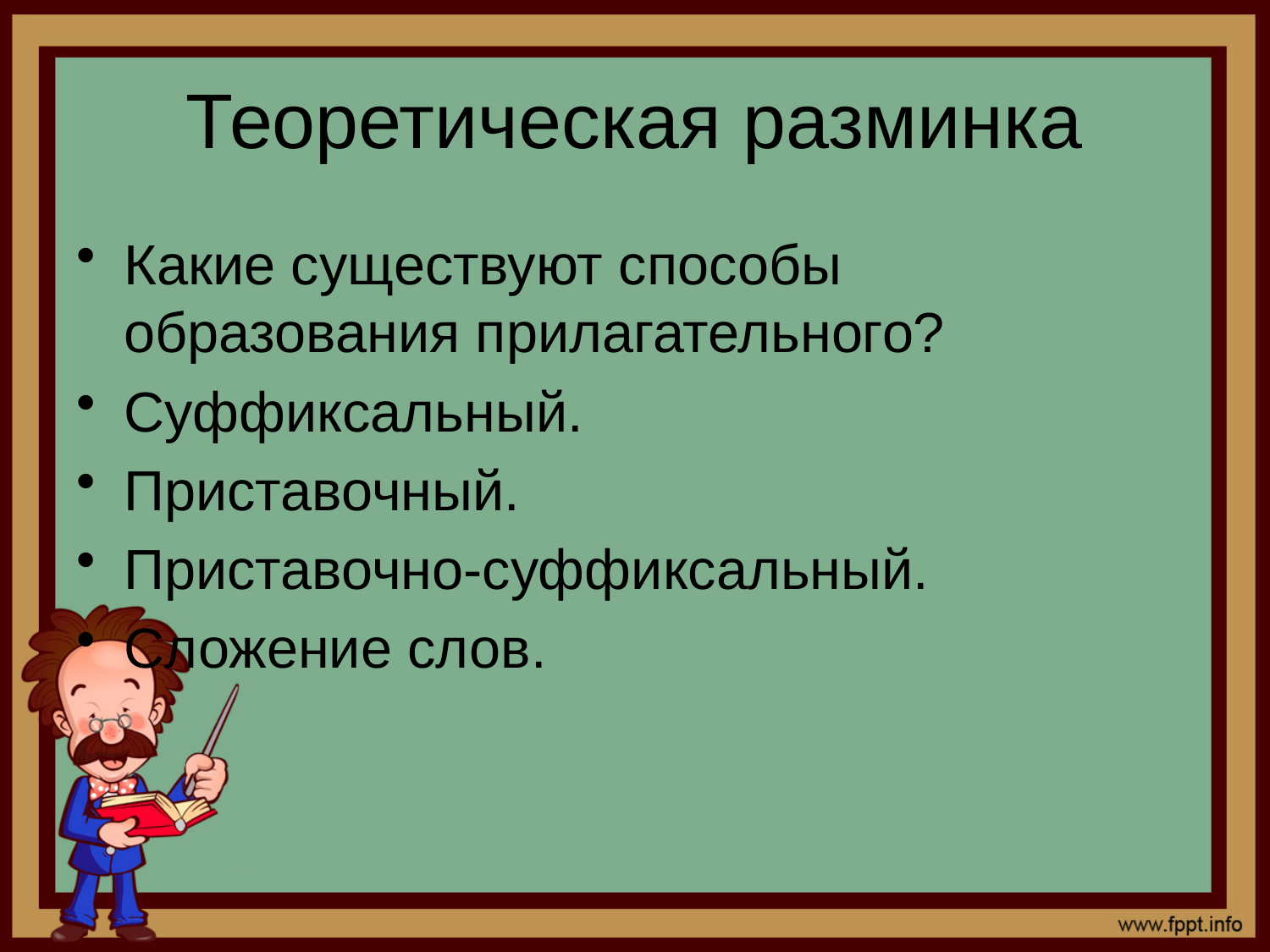

# Теоретическая разминка
Какие существуют способы образования прилагательного?
Суффиксальный.
Приставочный.
Приставочно-суффиксальный.
Сложение слов.